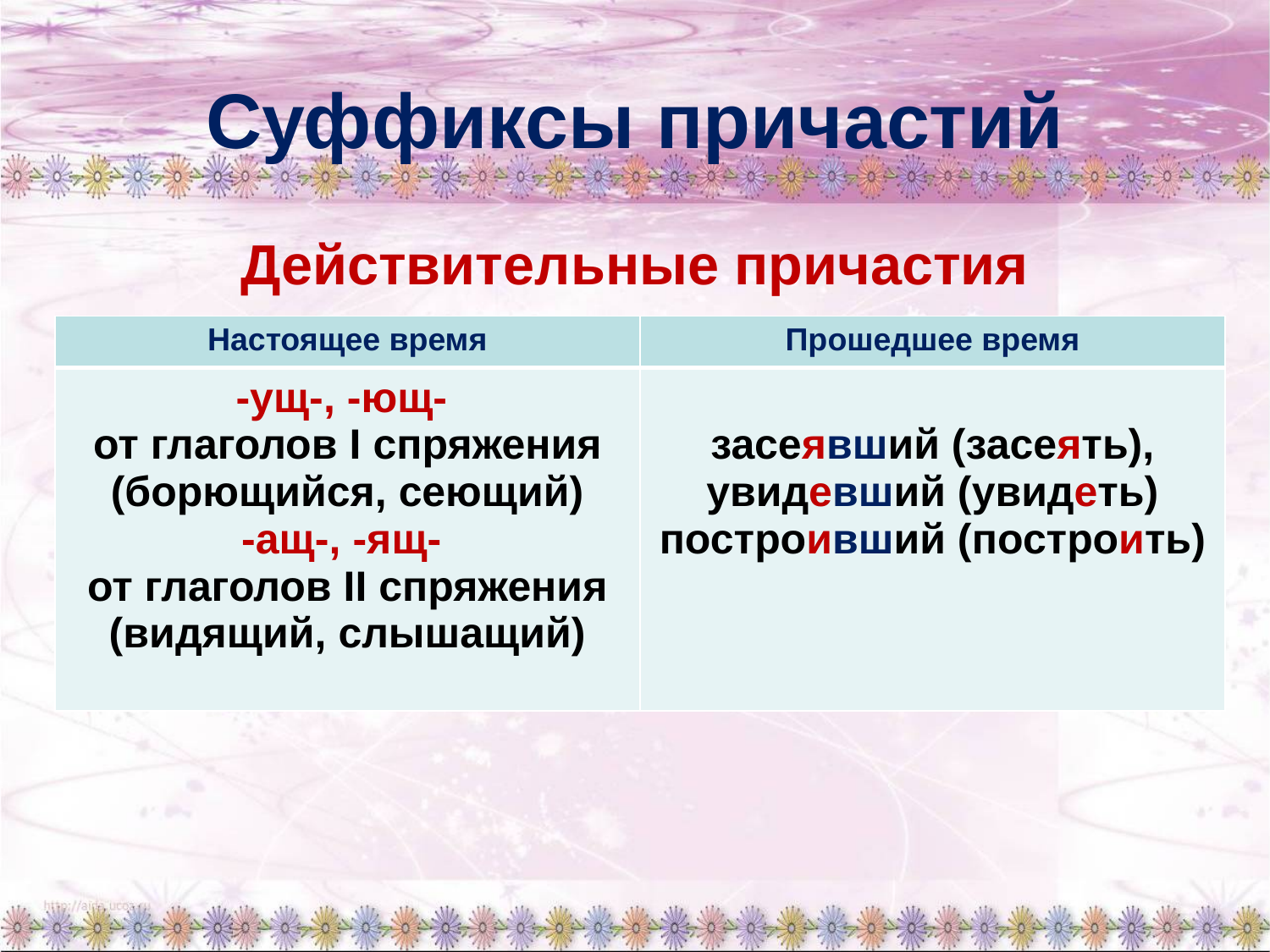

# Суффиксы причастий
Действительные причастия

| Настоящее время | Прошедшее время |
| --- | --- |
| -ущ-, -ющ- от глаголов I спряжения (борющийся, сеющий) -ащ-, -ящ- от глаголов II спряжения (видящий, слышащий) | засеявший (засеять), увидевший (увидеть) построивший (построить) |